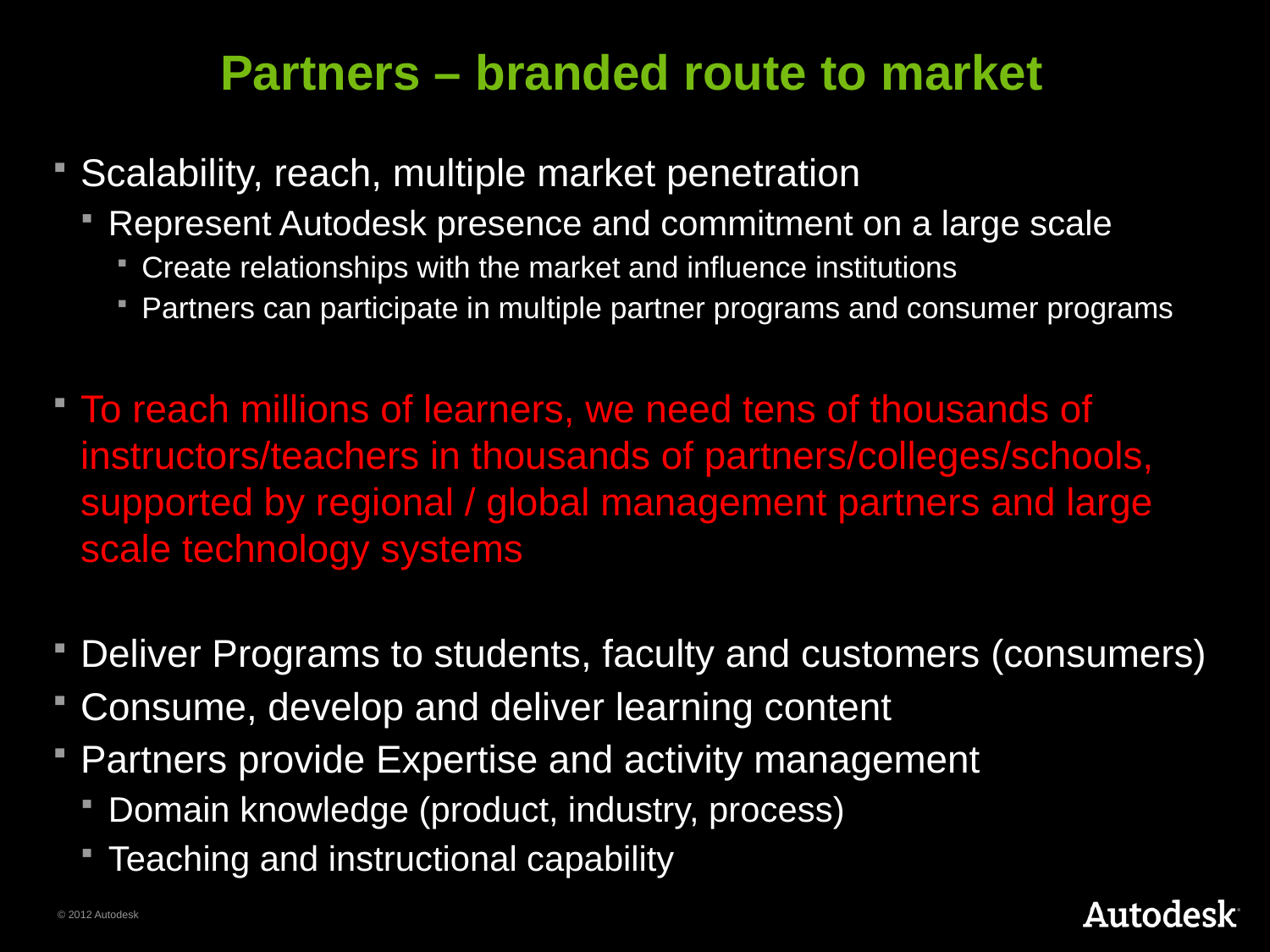

# Partners – branded route to market
Scalability, reach, multiple market penetration
Represent Autodesk presence and commitment on a large scale
Create relationships with the market and influence institutions
Partners can participate in multiple partner programs and consumer programs

To reach millions of learners, we need tens of thousands of instructors/teachers in thousands of partners/colleges/schools, supported by regional / global management partners and large scale technology systems

Deliver Programs to students, faculty and customers (consumers)
Consume, develop and deliver learning content
Partners provide Expertise and activity management
Domain knowledge (product, industry, process)
Teaching and instructional capability